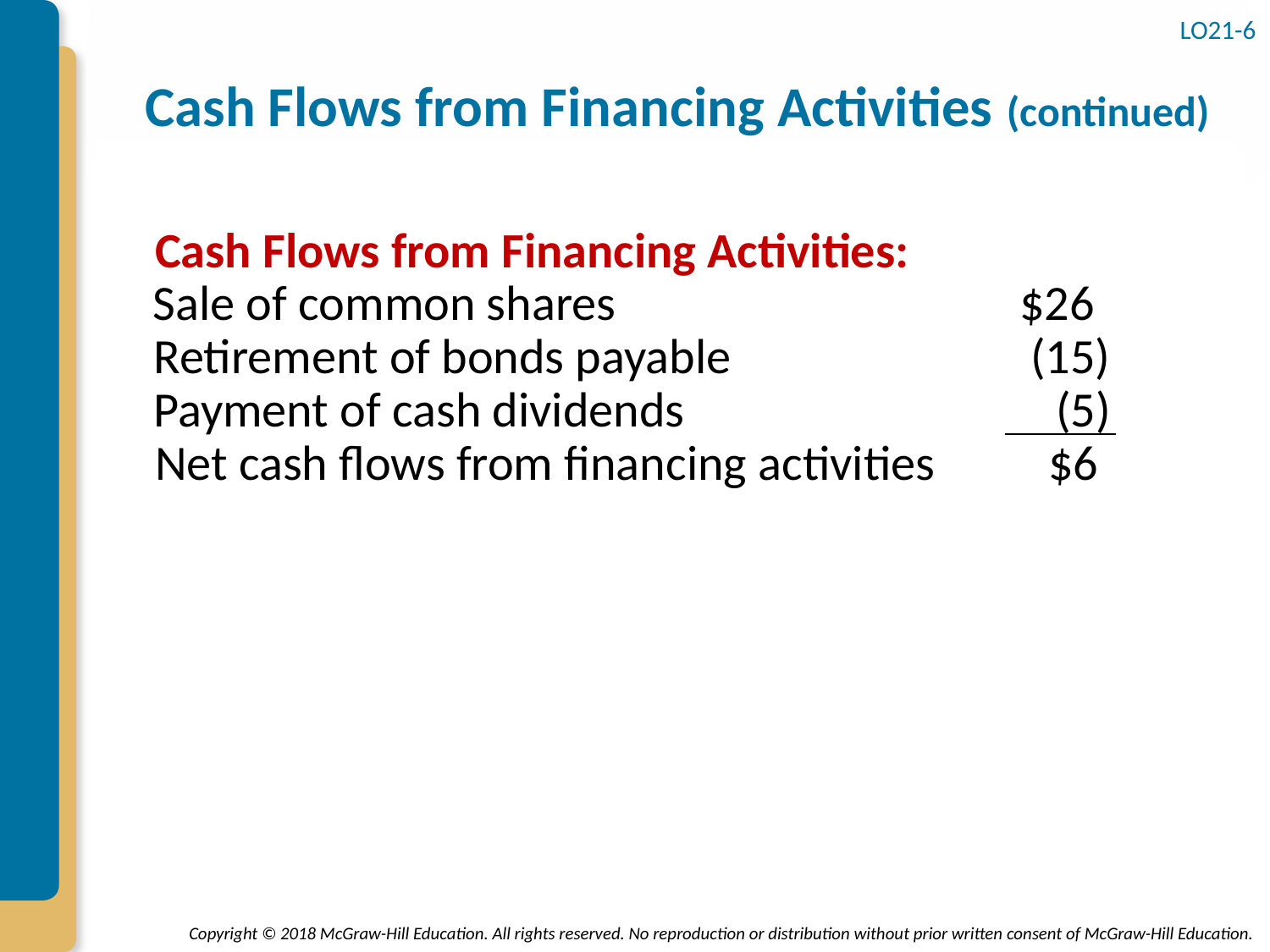

# Cash Flows from Financing Activities (continued)
LO21-6

Cash Flows from Financing Activities:
Sale of common shares
$26
Retirement of bonds payable
(15)
Payment of cash dividends
(5)
Net cash flows from financing activities
$6